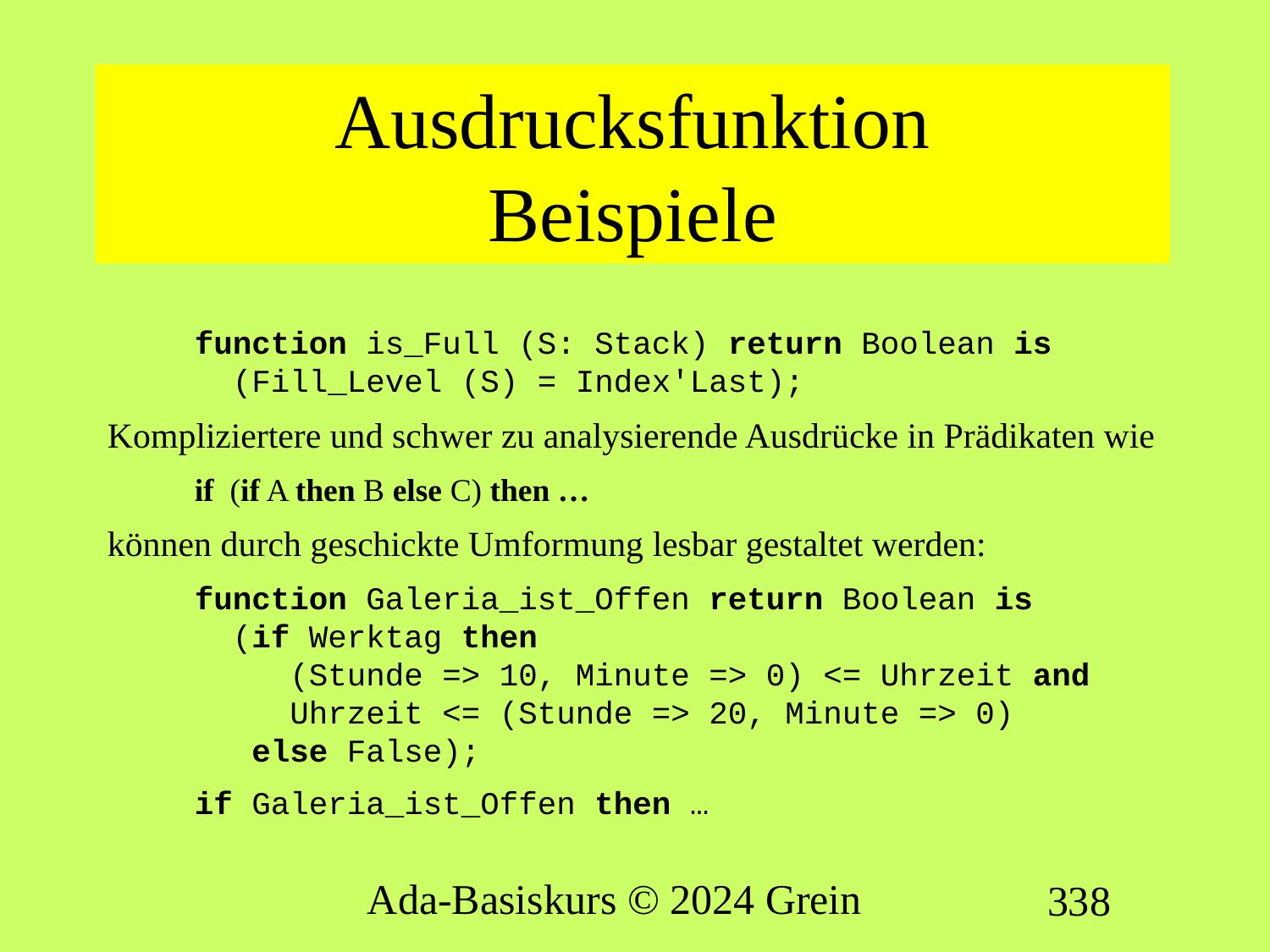

# Ausdrucksfunktion Beispiele
function is_Full (S: Stack) return Boolean is
  (Fill_Level (S) = Index'Last);
Kompliziertere und schwer zu analysierende Ausdrücke in Prädikaten wie
if  (if A then B else C) then …
können durch geschickte Umformung lesbar gestaltet werden:
function Galeria_ist_Offen return Boolean is
  (if Werktag then
     (Stunde => 10, Minute => 0) <= Uhrzeit and
     Uhrzeit <= (Stunde => 20, Minute => 0)
   else False);
if Galeria_ist_Offen then …
Ada-Basiskurs © 2024 Grein
338